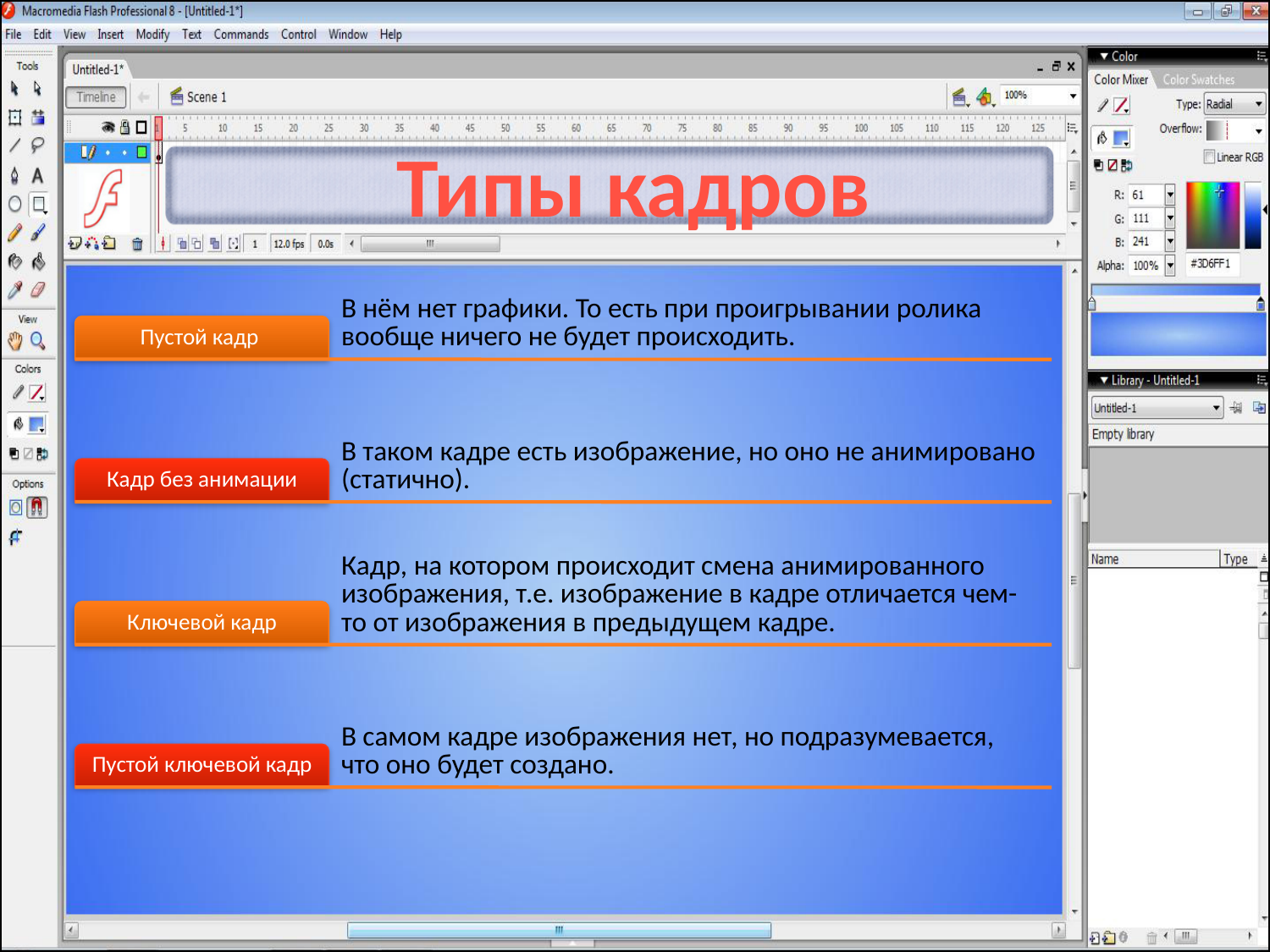

Типы кадров
Пустой кадр
В нём нет графики. То есть при проигрывании ролика вообще ничего не будет происходить.
Кадр без анимации
В таком кадре есть изображение, но оно не анимировано (статично).
Ключевой кадр
Кадр, на котором происходит смена анимированного изображения, т.е. изображение в кадре отличается чем-то от изображения в предыдущем кадре.
Пустой ключевой кадр
В самом кадре изображения нет, но подразумевается, что оно будет создано.